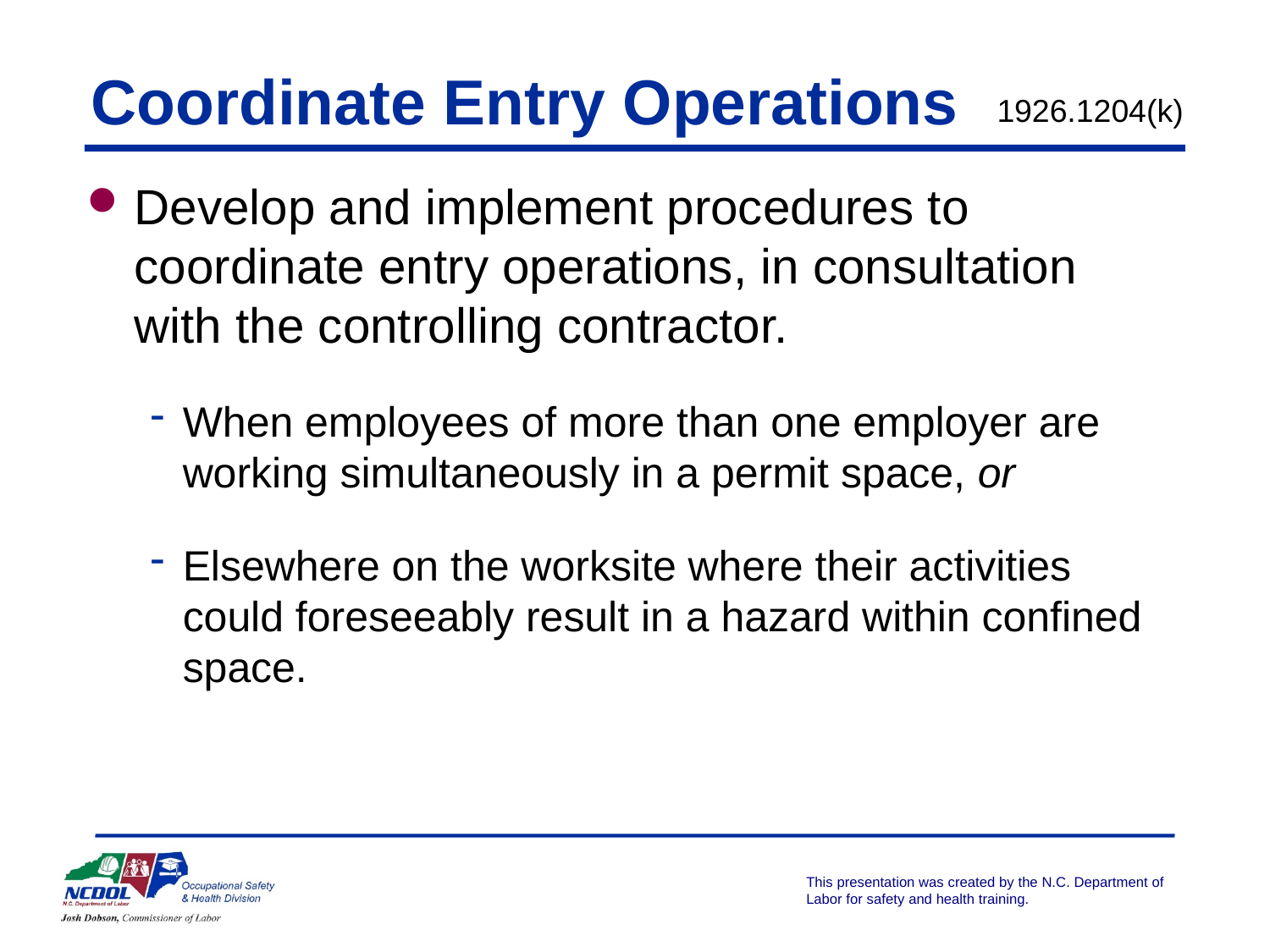

# Coordinate Entry Operations
1926.1204(k)

Develop and implement procedures to coordinate entry operations, in consultation with the controlling contractor.

When employees of more than one employer are working simultaneously in a permit space, or

Elsewhere on the worksite where their activities could foreseeably result in a hazard within confined space.